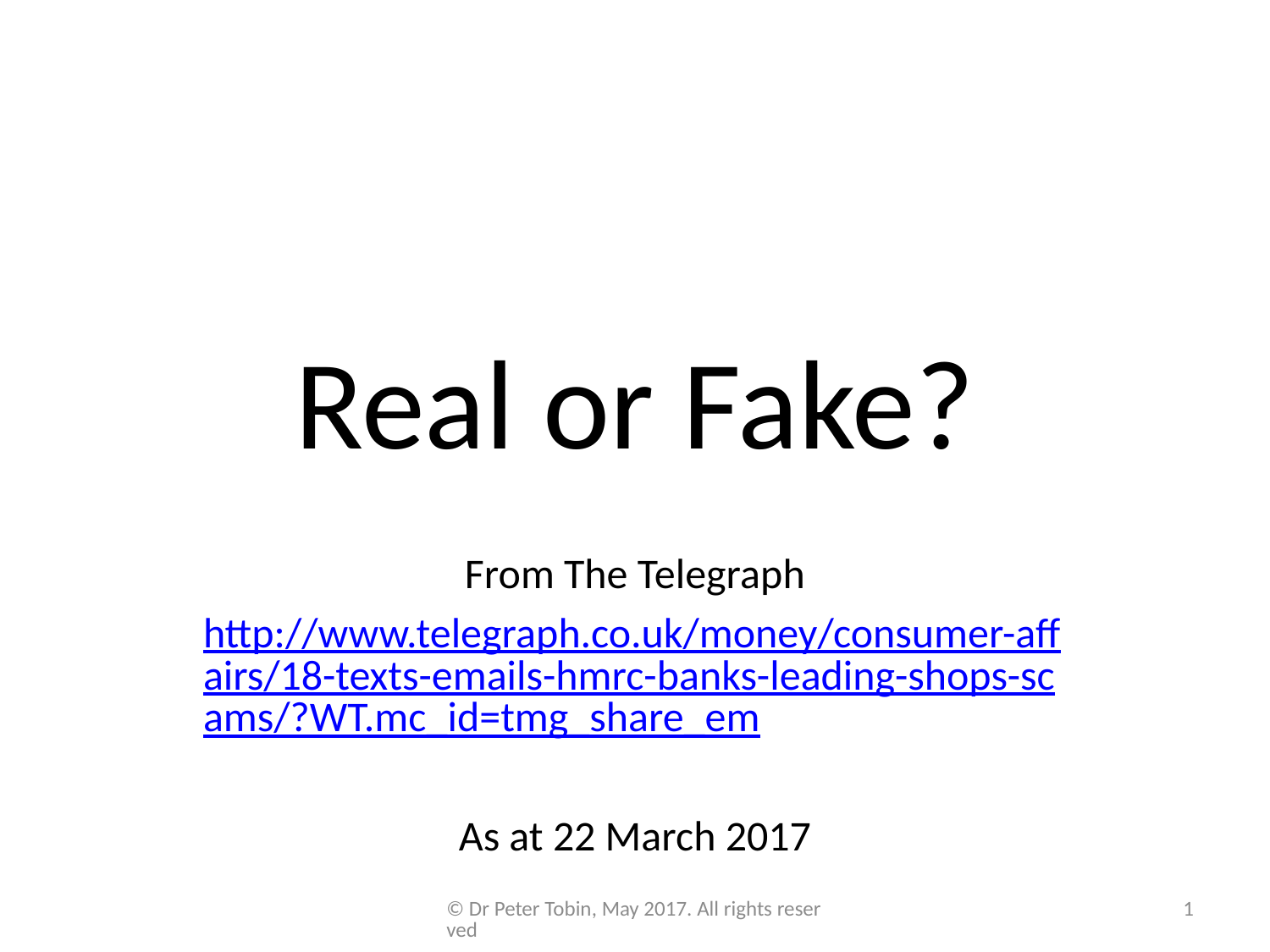

# Real or Fake?
From The Telegraph
http://www.telegraph.co.uk/money/consumer-affairs/18-texts-emails-hmrc-banks-leading-shops-scams/?WT.mc_id=tmg_share_em

As at 22 March 2017
© Dr Peter Tobin, May 2017. All rights reserved
1